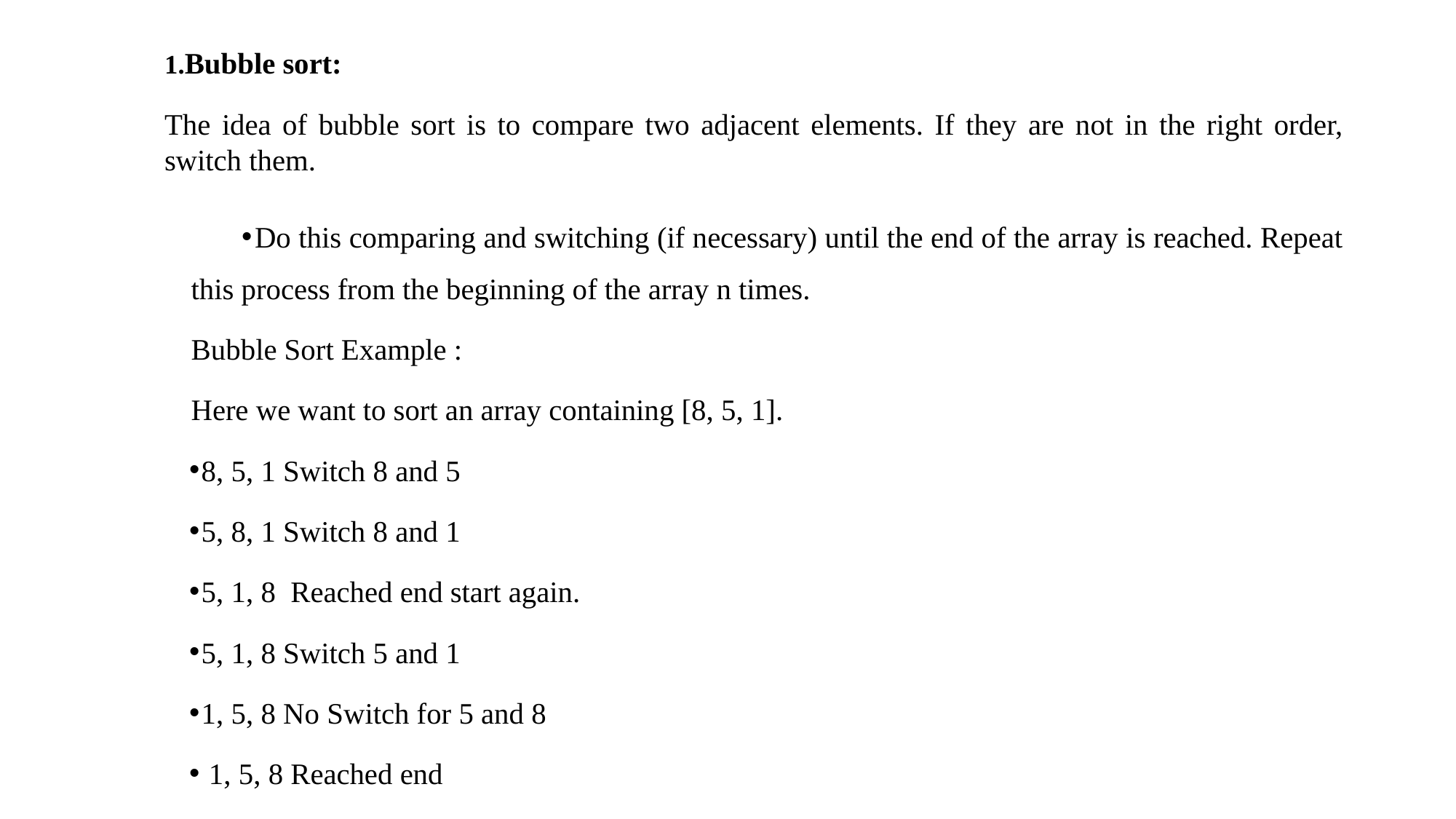

1.Bubble sort:
The idea of bubble sort is to compare two adjacent elements. If they are not in the right order, switch them.
Do this comparing and switching (if necessary) until the end of the array is reached. Repeat this process from the beginning of the array n times.
Bubble Sort Example :
Here we want to sort an array containing [8, 5, 1].
8, 5, 1 Switch 8 and 5
5, 8, 1 Switch 8 and 1
5, 1, 8  Reached end start again.
5, 1, 8 Switch 5 and 1
1, 5, 8 No Switch for 5 and 8
 1, 5, 8 Reached end